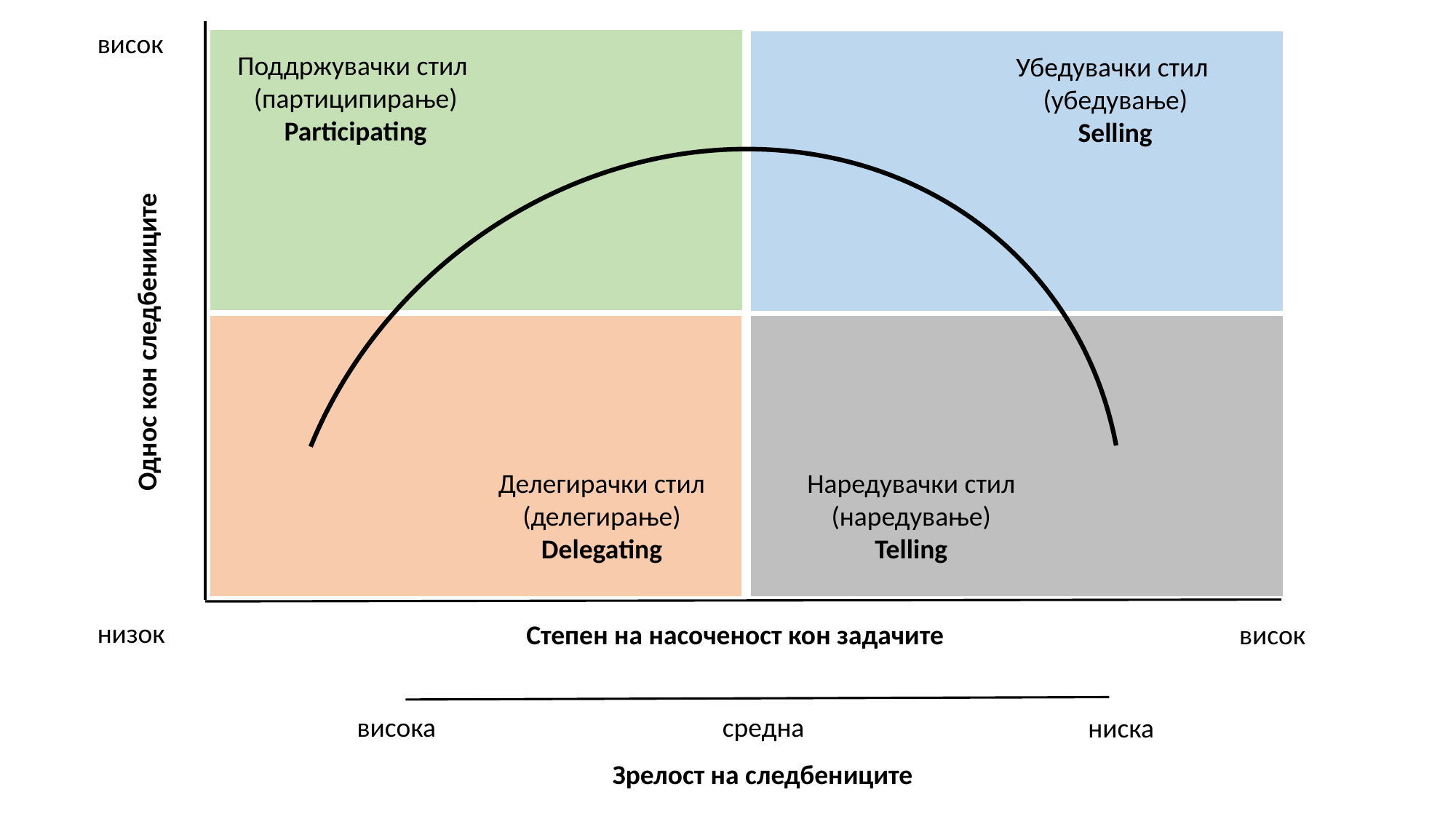

висок

Поддржувачки стил
(партиципирање)
Participating
Убедувачки стил
(убедување)
Selling

Однос кон следбениците

Наредувачки стил (наредување)
Telling
Делегирачки стил (делегирање)
Delegating
низок
Степен на насоченост кон задачите
висок
висока
средна
ниска
Зрелост на следбениците